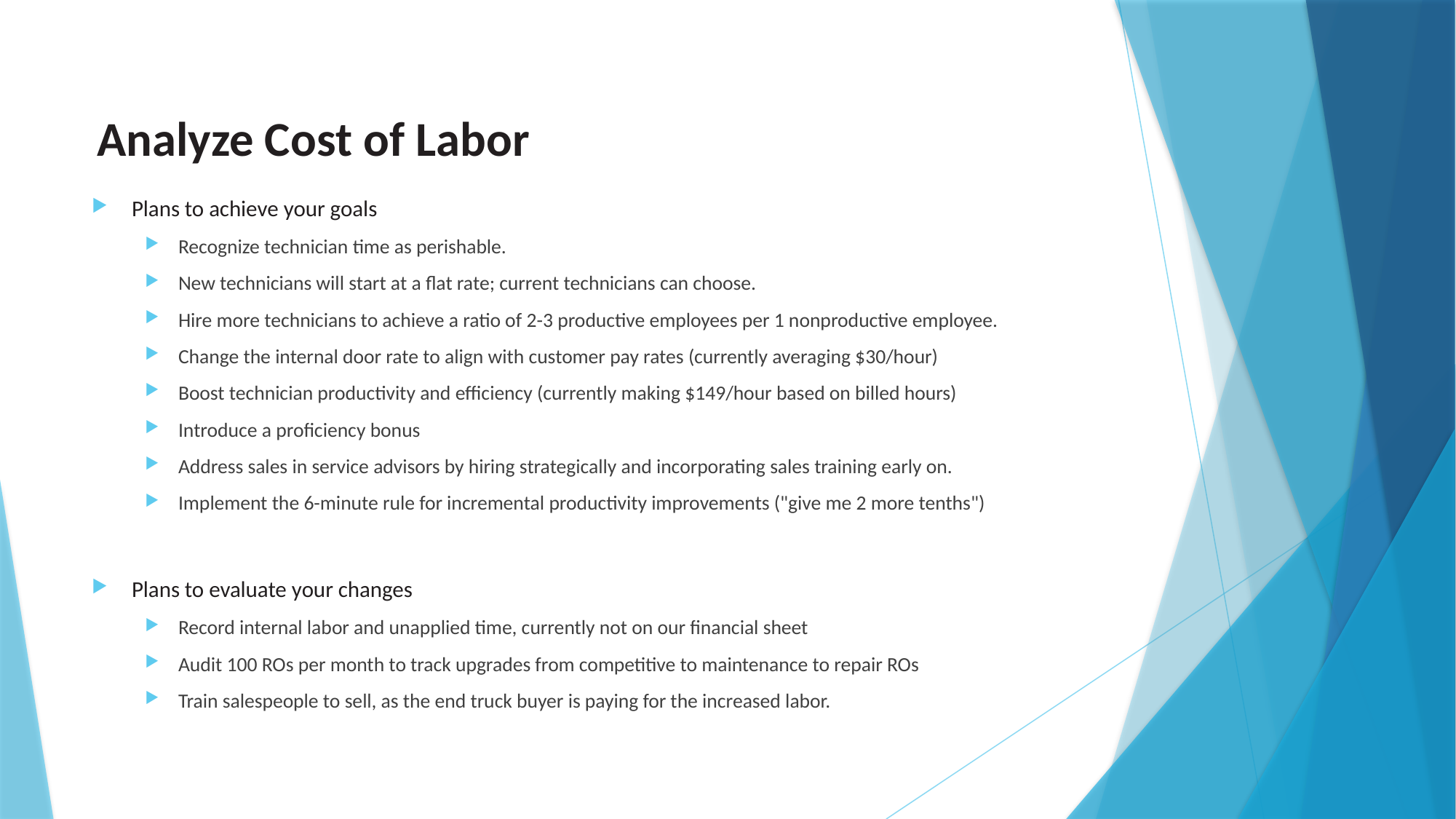

# Analyze Cost of Labor
Plans to achieve your goals
Recognize technician time as perishable.
New technicians will start at a flat rate; current technicians can choose.
Hire more technicians to achieve a ratio of 2-3 productive employees per 1 nonproductive employee.
Change the internal door rate to align with customer pay rates (currently averaging $30/hour)
Boost technician productivity and efficiency (currently making $149/hour based on billed hours)
Introduce a proficiency bonus
Address sales in service advisors by hiring strategically and incorporating sales training early on.
Implement the 6-minute rule for incremental productivity improvements ("give me 2 more tenths")
Plans to evaluate your changes
Record internal labor and unapplied time, currently not on our financial sheet
Audit 100 ROs per month to track upgrades from competitive to maintenance to repair ROs
Train salespeople to sell, as the end truck buyer is paying for the increased labor.